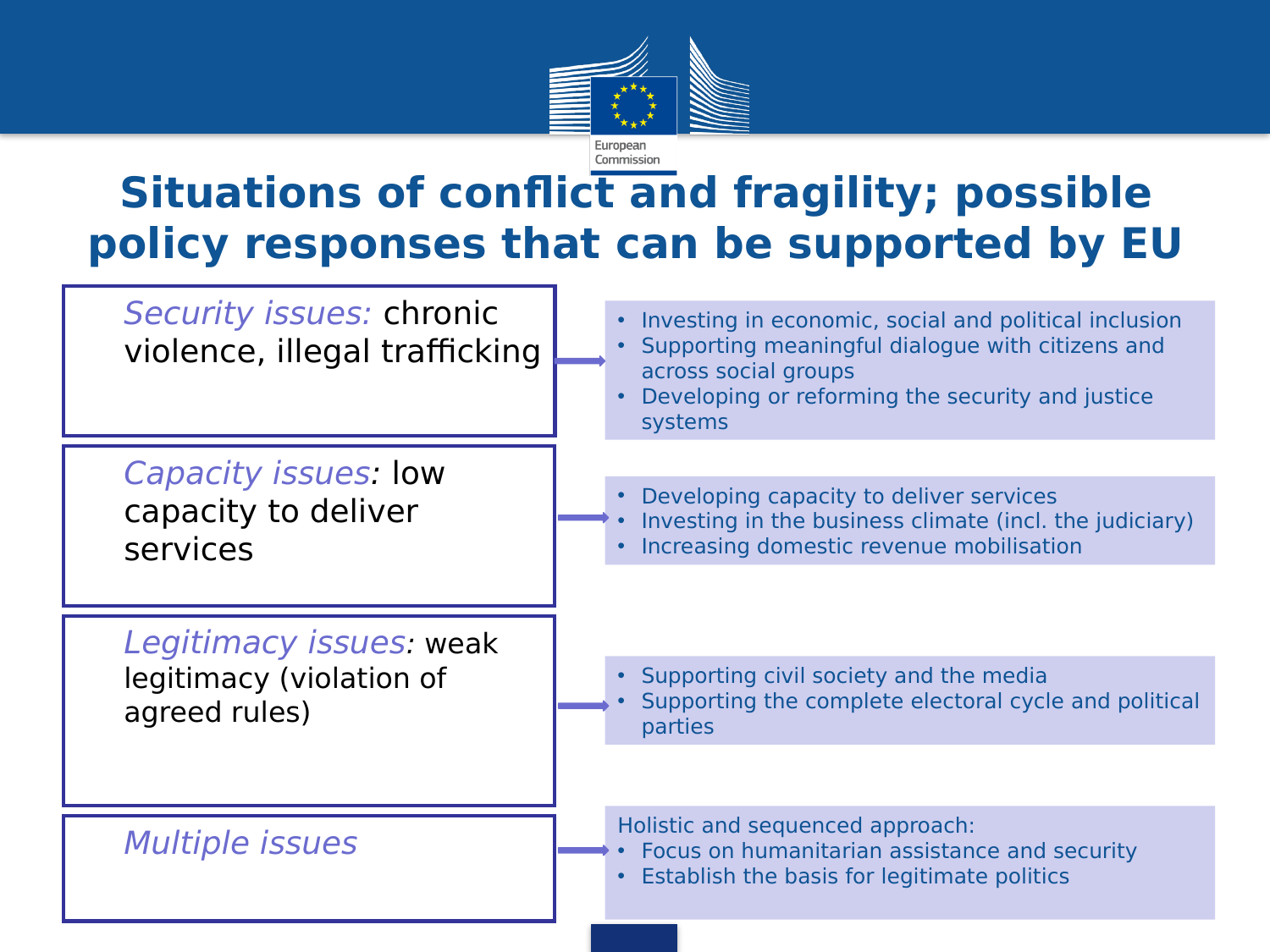

# Situations of conflict and fragility; possible policy responses that can be supported by EU
Security issues: chronic violence, illegal trafficking

Investing in economic, social and political inclusion
Supporting meaningful dialogue with citizens and across social groups
Developing or reforming the security and justice systems

Capacity issues: low capacity to deliver services
Developing capacity to deliver services
Investing in the business climate (incl. the judiciary)
Increasing domestic revenue mobilisation

Legitimacy issues: weak legitimacy (violation of agreed rules)
Supporting civil society and the media
Supporting the complete electoral cycle and political parties

Holistic and sequenced approach:
Focus on humanitarian assistance and security
Establish the basis for legitimate politics

Multiple issues

10